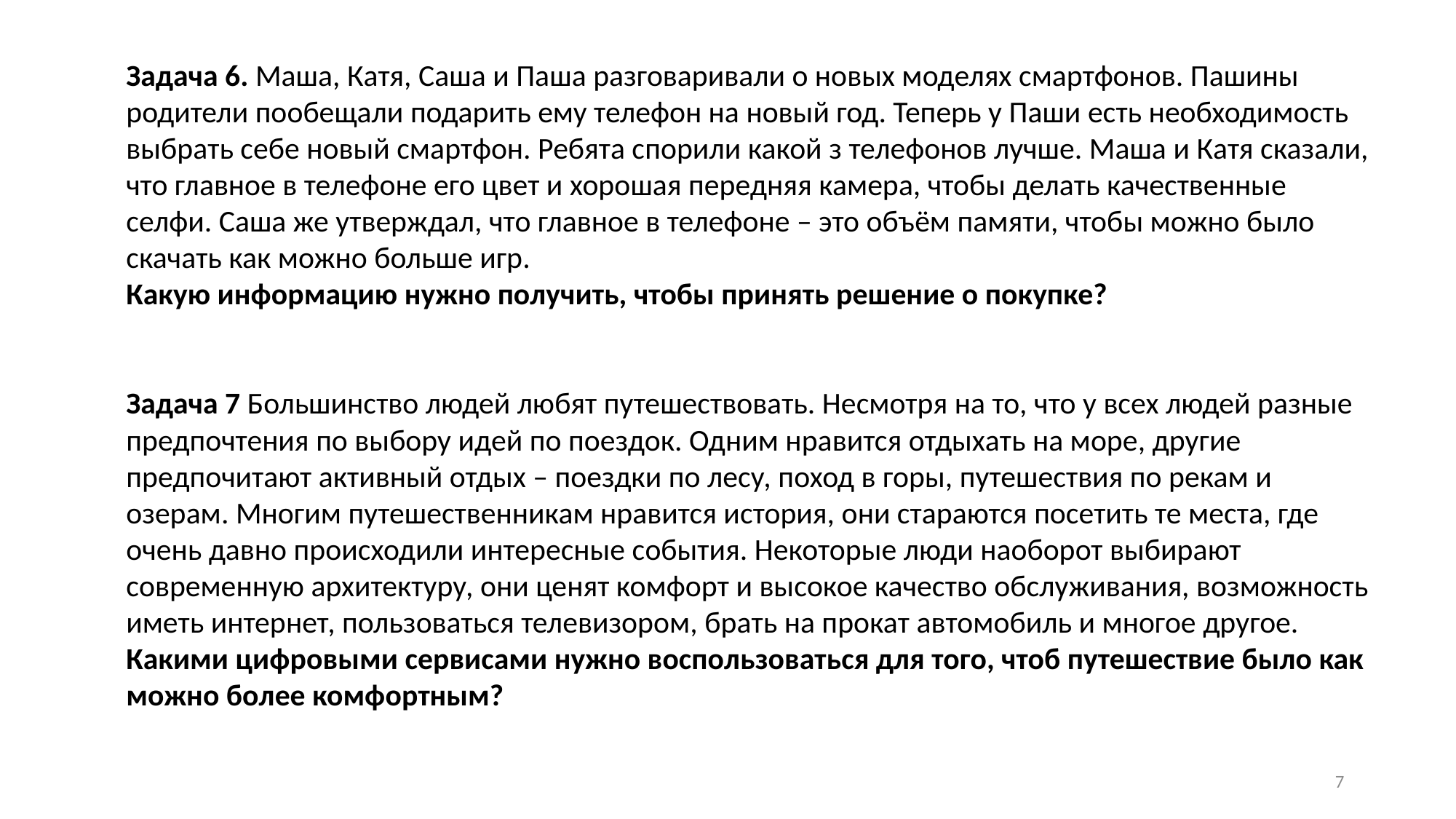

Задача 6. Маша, Катя, Саша и Паша разговаривали о новых моделях смартфонов. Пашины родители пообещали подарить ему телефон на новый год. Теперь у Паши есть необходимость выбрать себе новый смартфон. Ребята спорили какой з телефонов лучше. Маша и Катя сказали, что главное в телефоне его цвет и хорошая передняя камера, чтобы делать качественные селфи. Саша же утверждал, что главное в телефоне – это объём памяти, чтобы можно было скачать как можно больше игр.
Какую информацию нужно получить, чтобы принять решение о покупке?

Задача 7 Большинство людей любят путешествовать. Несмотря на то, что у всех людей разные предпочтения по выбору идей по поездок. Одним нравится отдыхать на море, другие предпочитают активный отдых – поездки по лесу, поход в горы, путешествия по рекам и озерам. Многим путешественникам нравится история, они стараются посетить те места, где очень давно происходили интересные события. Некоторые люди наоборот выбирают современную архитектуру, они ценят комфорт и высокое качество обслуживания, возможность иметь интернет, пользоваться телевизором, брать на прокат автомобиль и многое другое.
Какими цифровыми сервисами нужно воспользоваться для того, чтоб путешествие было как можно более комфортным?
7